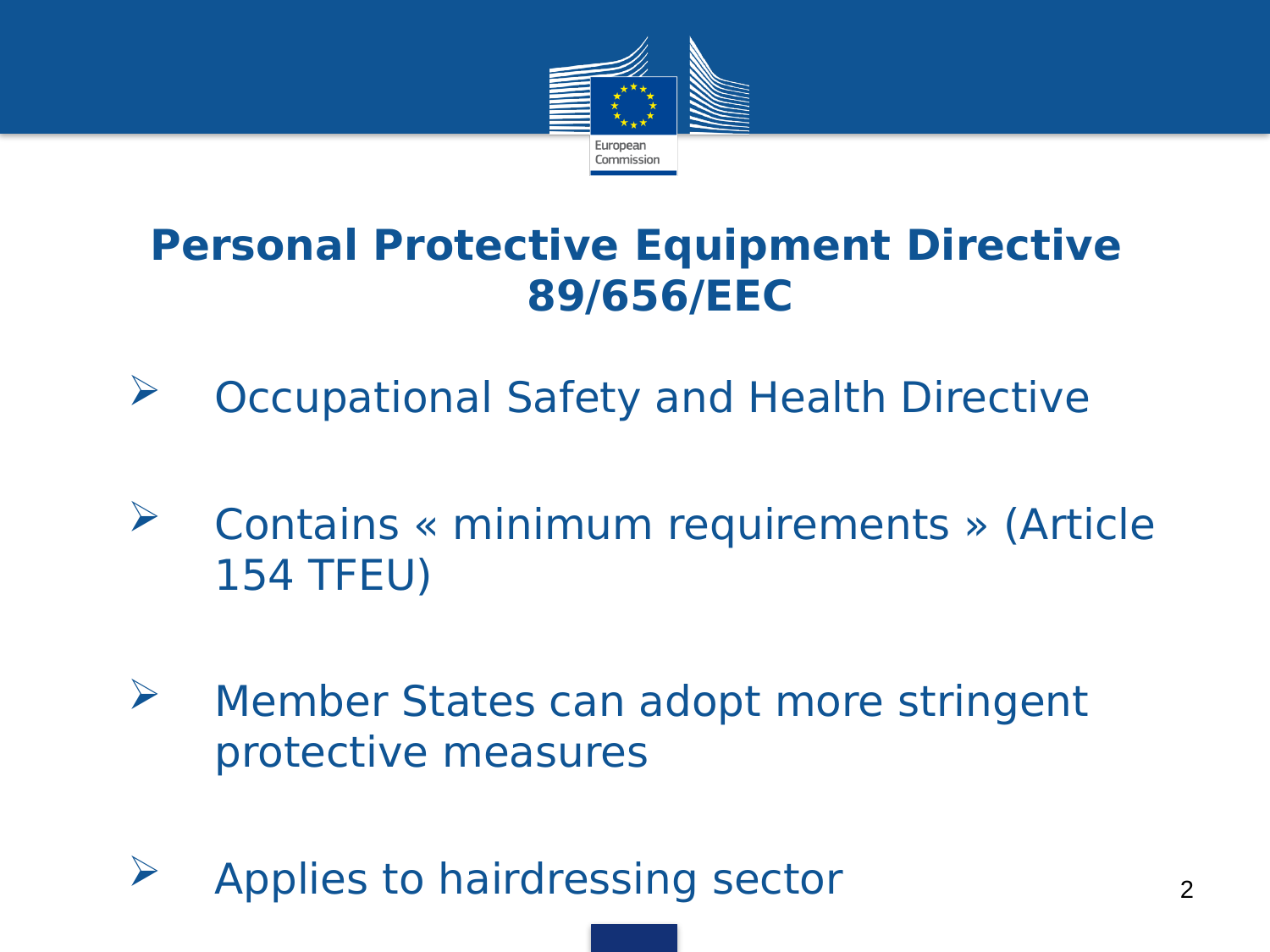

#
Personal Protective Equipment Directive 89/656/EEC

Occupational Safety and Health Directive

Contains « minimum requirements » (Article 154 TFEU)

Member States can adopt more stringent protective measures

Applies to hairdressing sector

2